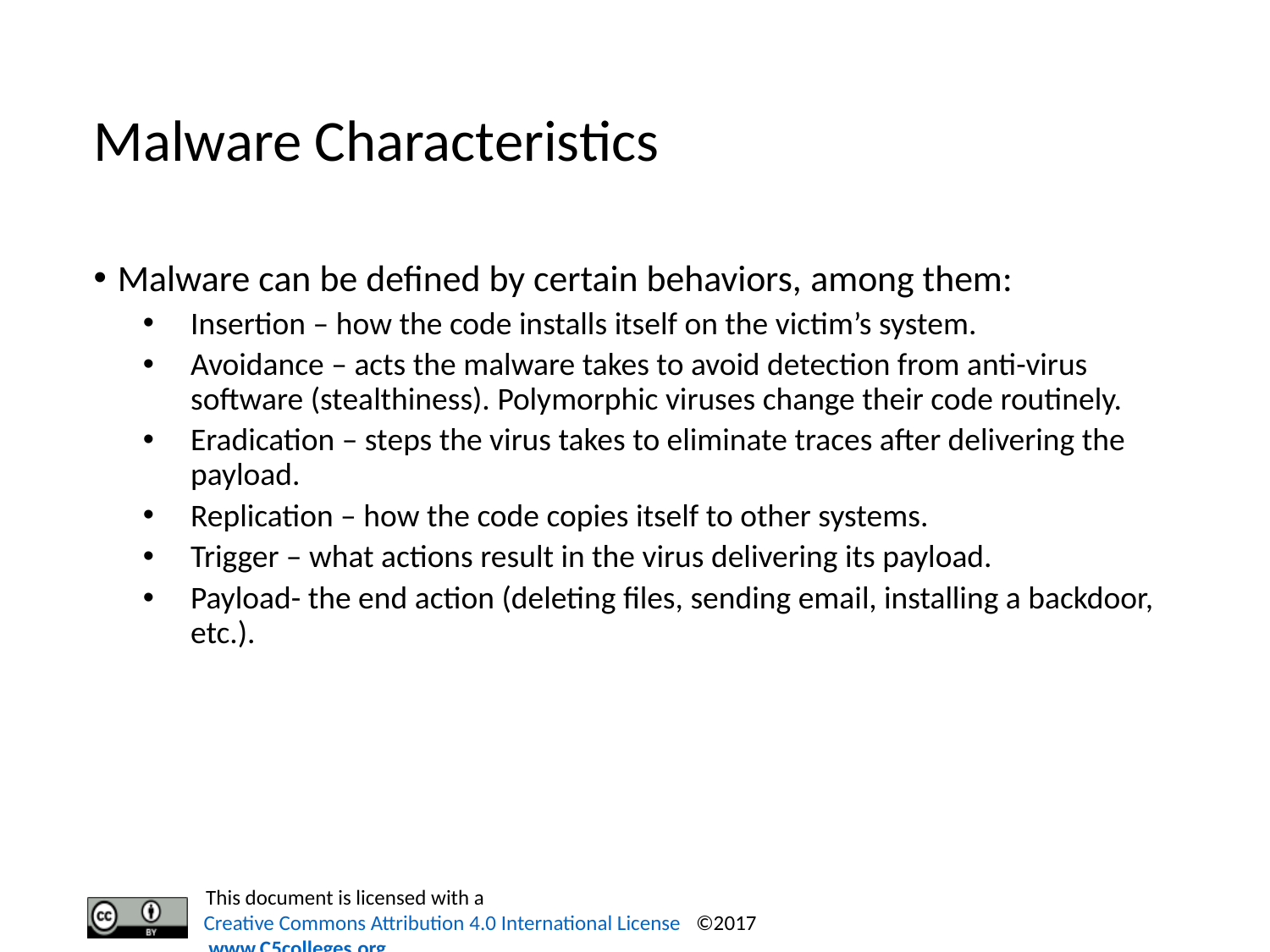

# Malware Characteristics
Malware can be defined by certain behaviors, among them:
Insertion – how the code installs itself on the victim’s system.
Avoidance – acts the malware takes to avoid detection from anti-virus software (stealthiness). Polymorphic viruses change their code routinely.
Eradication – steps the virus takes to eliminate traces after delivering the payload.
Replication – how the code copies itself to other systems.
Trigger – what actions result in the virus delivering its payload.
Payload- the end action (deleting files, sending email, installing a backdoor, etc.).